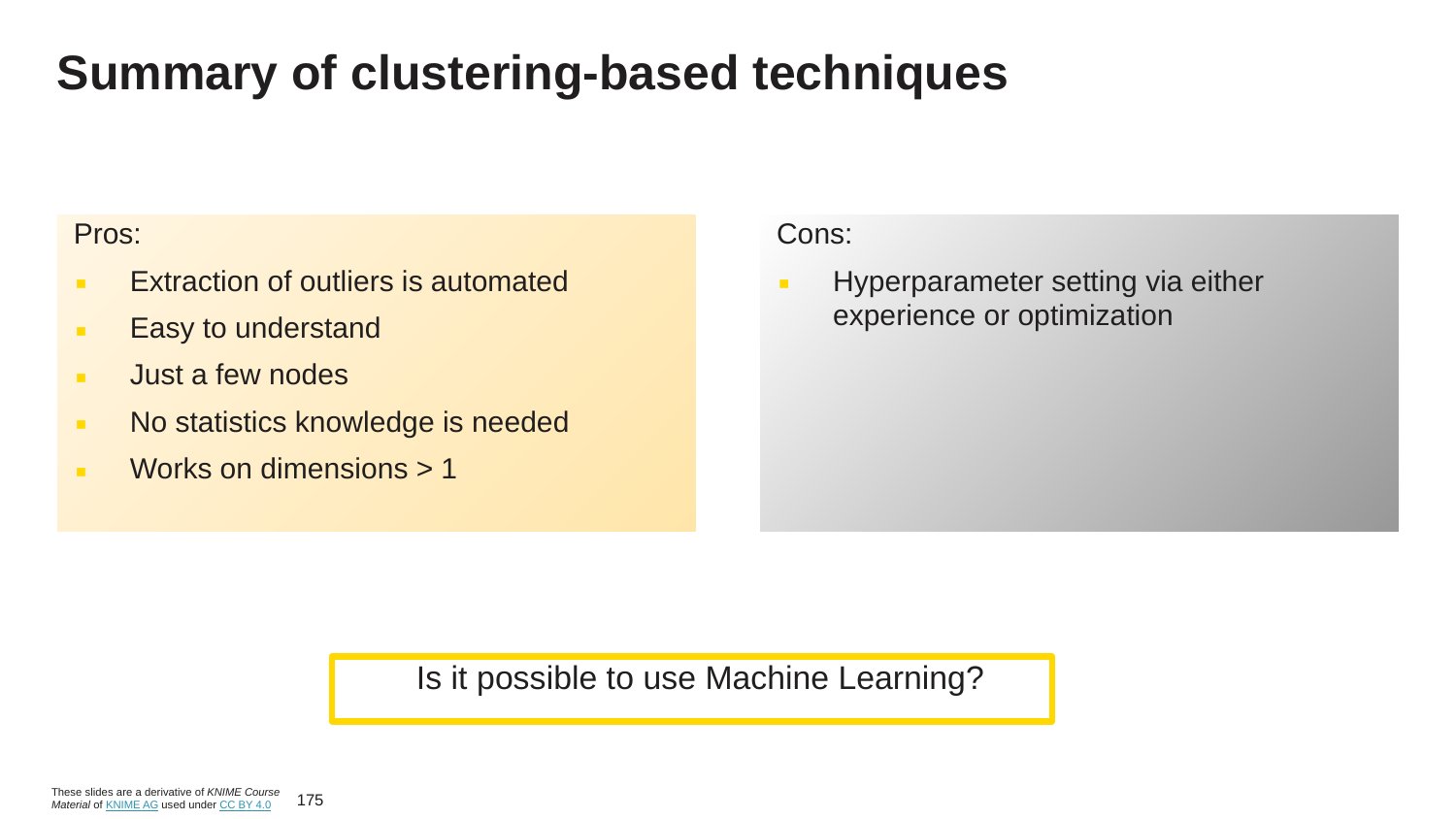

# Summary of clustering-based techniques
Pros:
Extraction of outliers is automated
Easy to understand
Just a few nodes
No statistics knowledge is needed
Works on dimensions > 1

Cons:
Hyperparameter setting via either experience or optimization

Is it possible to use Machine Learning?
175